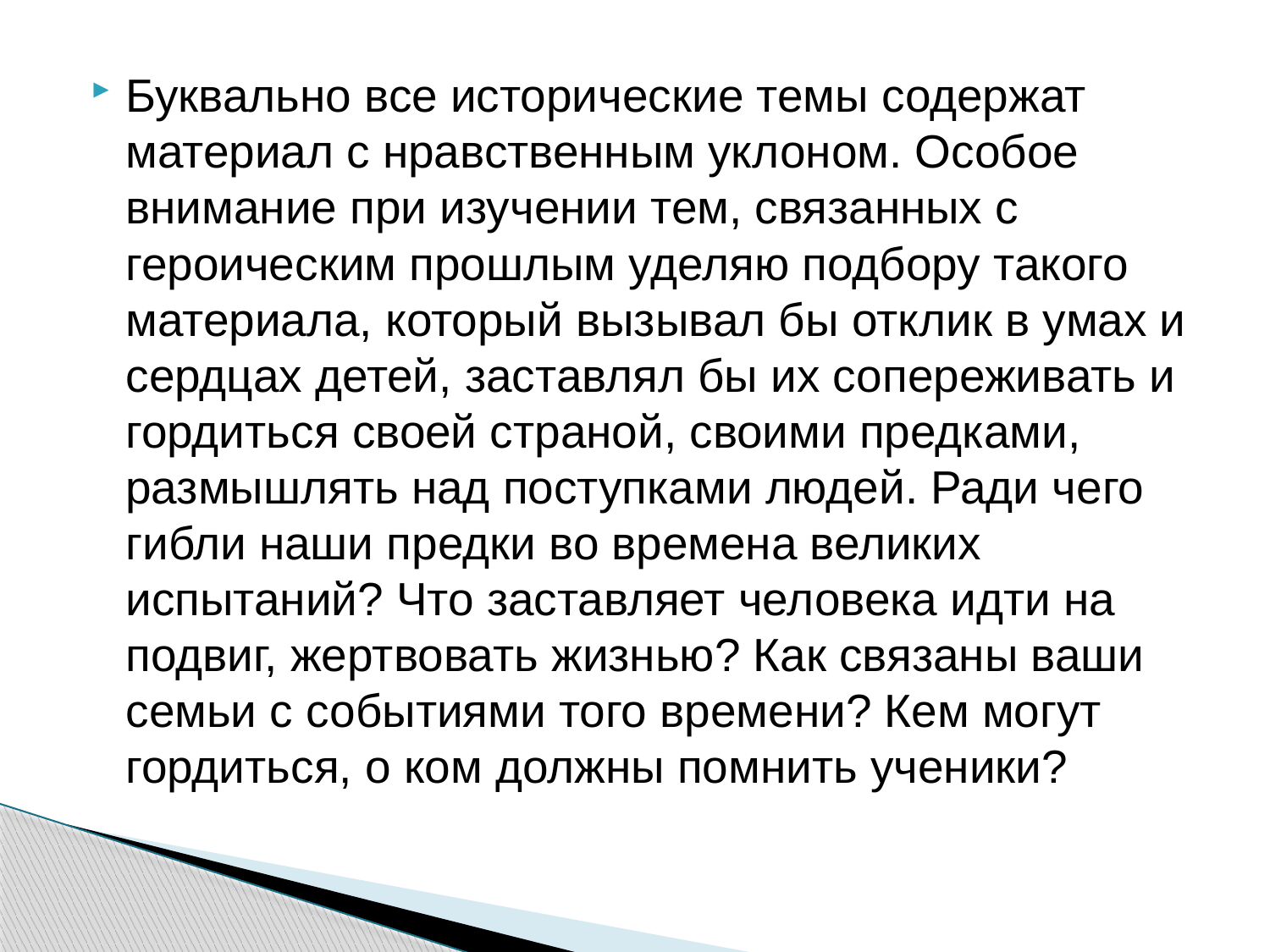

Буквально все исторические темы содержат материал с нравственным уклоном. Особое внимание при изучении тем, связанных с героическим прошлым уделяю подбору такого материала, который вызывал бы отклик в умах и сердцах детей, заставлял бы их сопереживать и гордиться своей страной, своими предками, размышлять над поступками людей. Ради чего гибли наши предки во времена великих испытаний? Что заставляет человека идти на подвиг, жертвовать жизнью? Как связаны ваши семьи с событиями того времени? Кем могут гордиться, о ком должны помнить ученики?